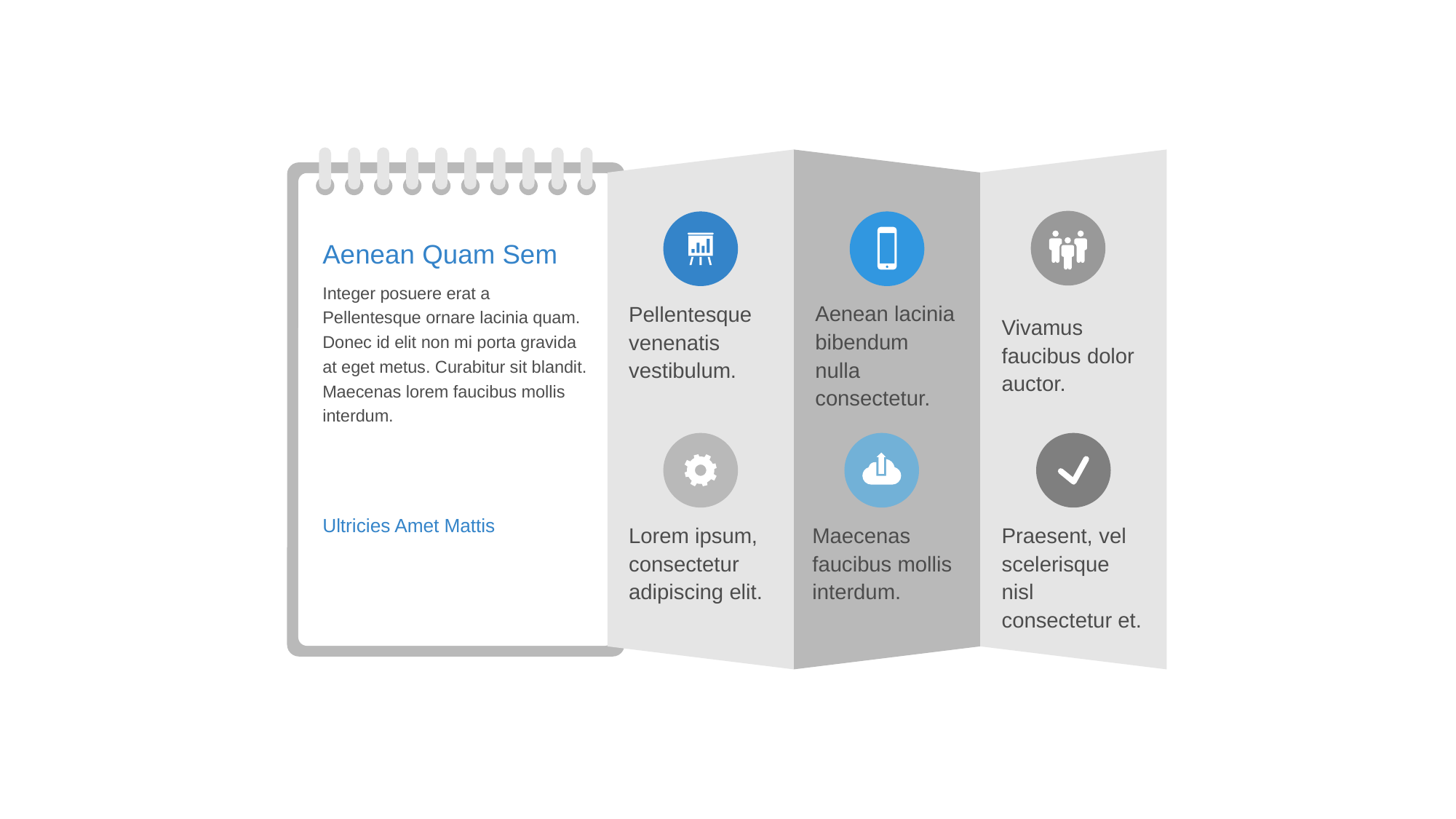

Aenean Quam Sem
Integer posuere erat a Pellentesque ornare lacinia quam. Donec id elit non mi porta gravida at eget metus. Curabitur sit blandit. Maecenas lorem faucibus mollis interdum.
Ultricies Amet Mattis

Vivamus faucibus dolor auctor.

Pellentesque venenatis vestibulum.

Aenean lacinia bibendum nulla consectetur.

Lorem ipsum, consectetur adipiscing elit.

Maecenas faucibus mollis interdum.

Praesent, vel scelerisque nisl consectetur et.